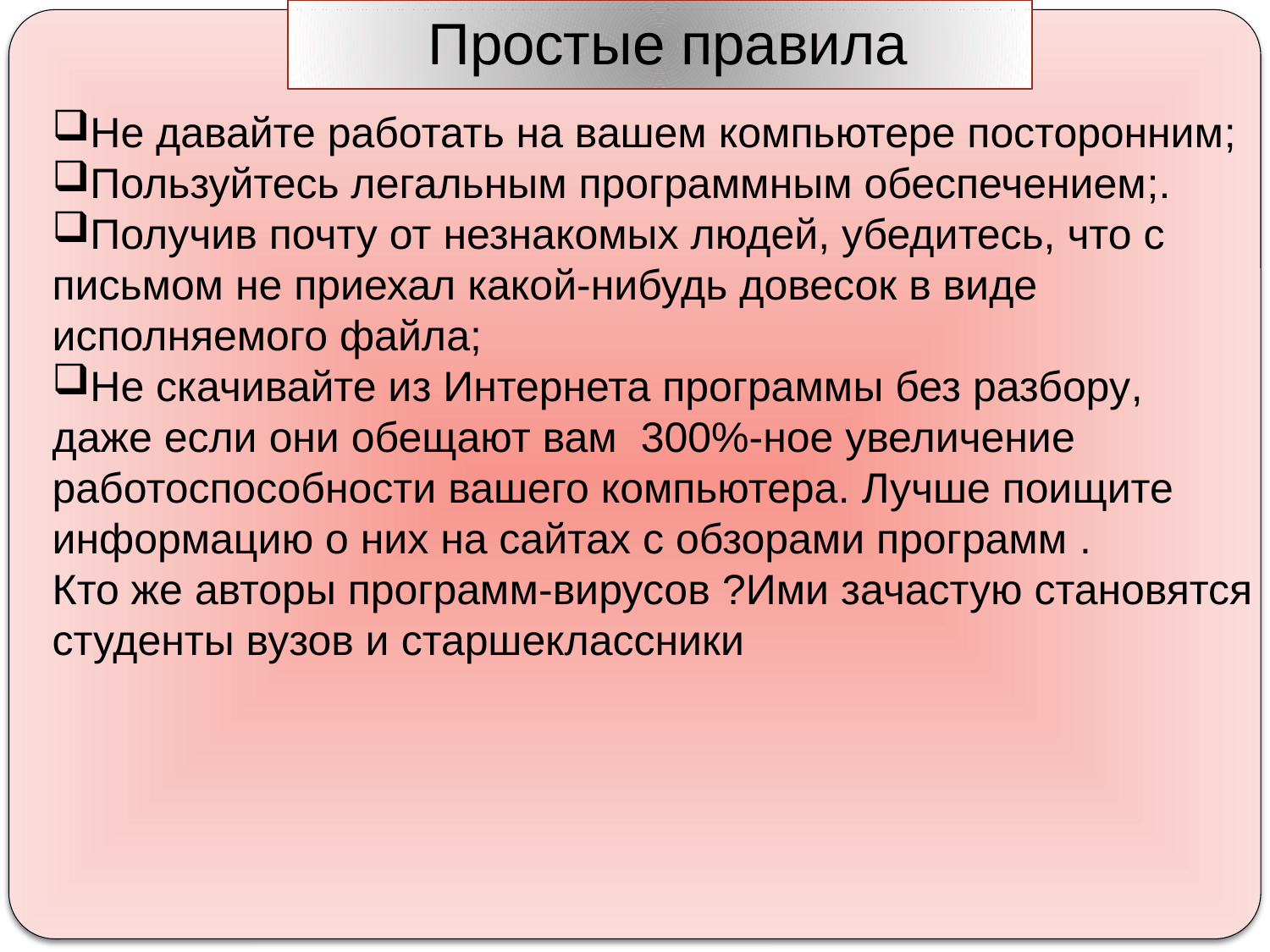

# Простые правила
Не давайте работать на вашем компьютере посторонним;
Пользуйтесь легальным программным обеспечением;.
Получив почту от незнакомых людей, убедитесь, что с письмом не приехал какой-нибудь довесок в виде исполняемого файла;
Не скачивайте из Интернета программы без разбору,
даже если они обещают вам  300%-ное увеличение работоспособности вашего компьютера. Лучше поищите информацию о них на сайтах с обзорами программ .
Кто же авторы программ-вирусов ?Ими зачастую становятся студенты вузов и старшеклассники